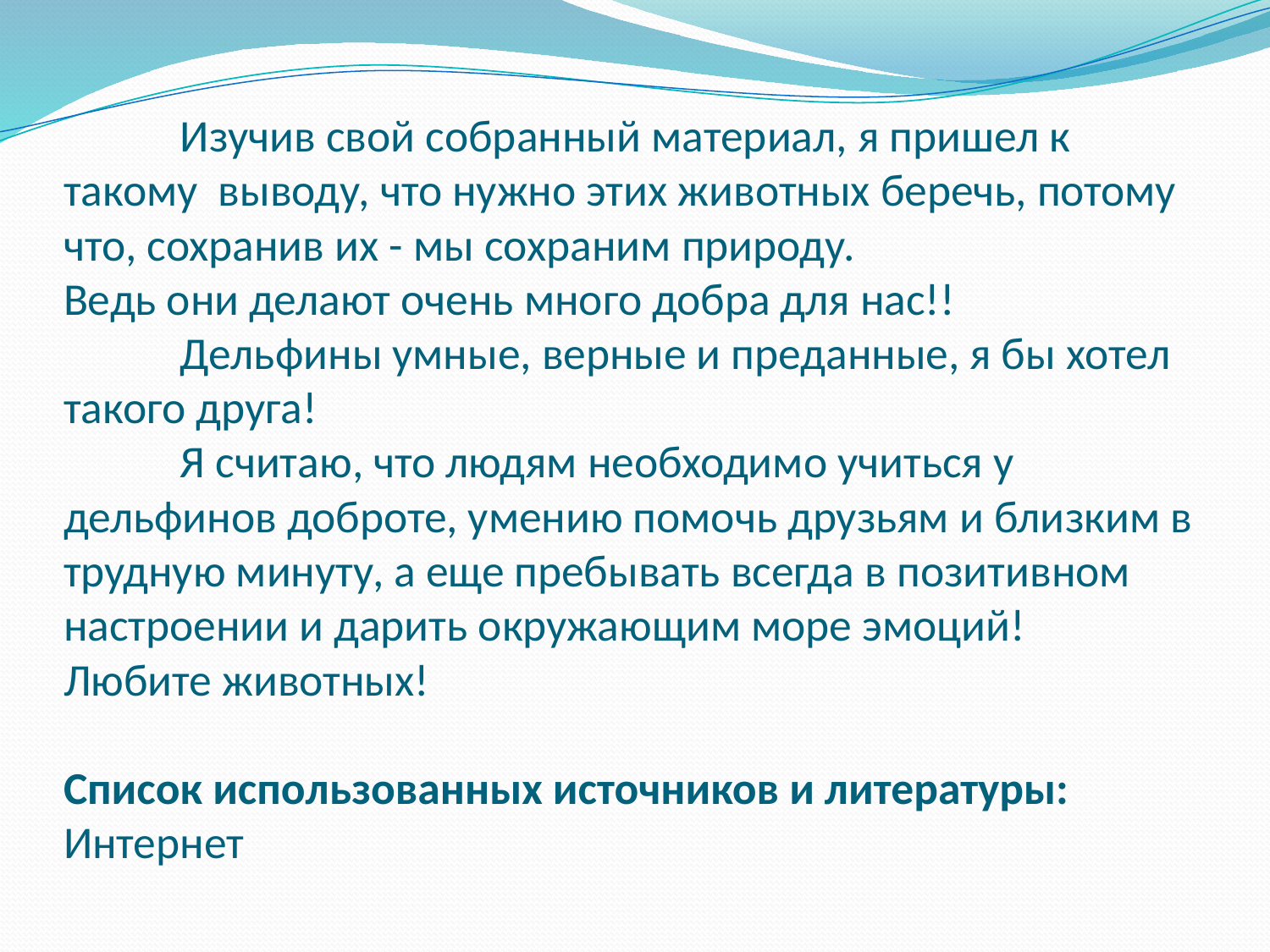

# Изучив свой собранный материал, я пришел к такому  выводу, что нужно этих животных беречь, потому что, сохранив их - мы сохраним природу. Ведь они делают очень много добра для нас!! Дельфины умные, верные и преданные, я бы хотел такого друга! Я считаю, что людям необходимо учиться у дельфинов доброте, умению помочь друзьям и близким в трудную минуту, а еще пребывать всегда в позитивном настроении и дарить окружающим море эмоций! Любите животных!   Список использованных источников и литературы: Интернет